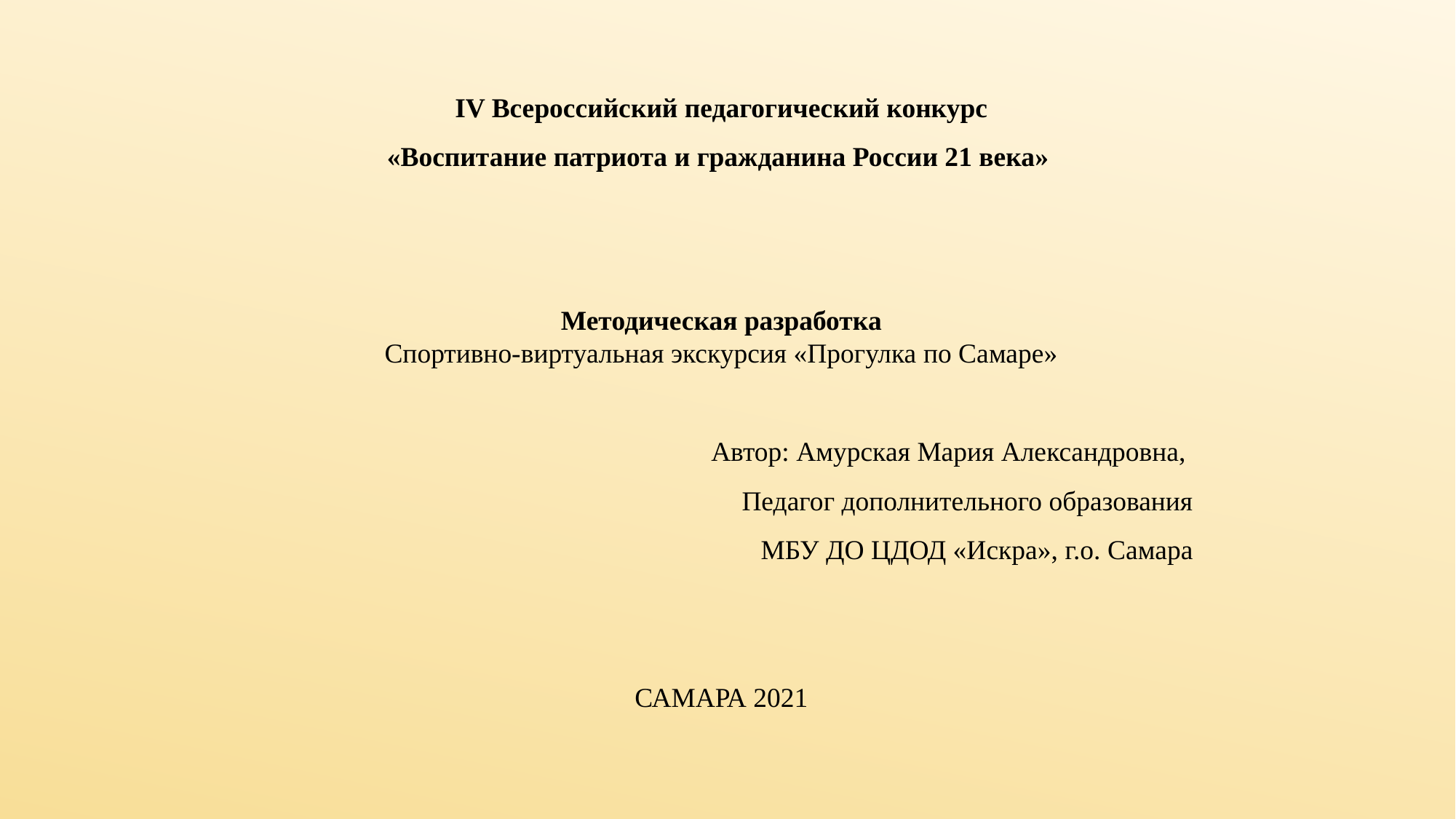

IV Всероссийский педагогический конкурс
«Воспитание патриота и гражданина России 21 века»

Методическая разработка
Спортивно-виртуальная экскурсия «Прогулка по Самаре»

Автор: Амурская Мария Александровна,
Педагог дополнительного образования
МБУ ДО ЦДОД «Искра», г.о. Самара

САМАРА 2021